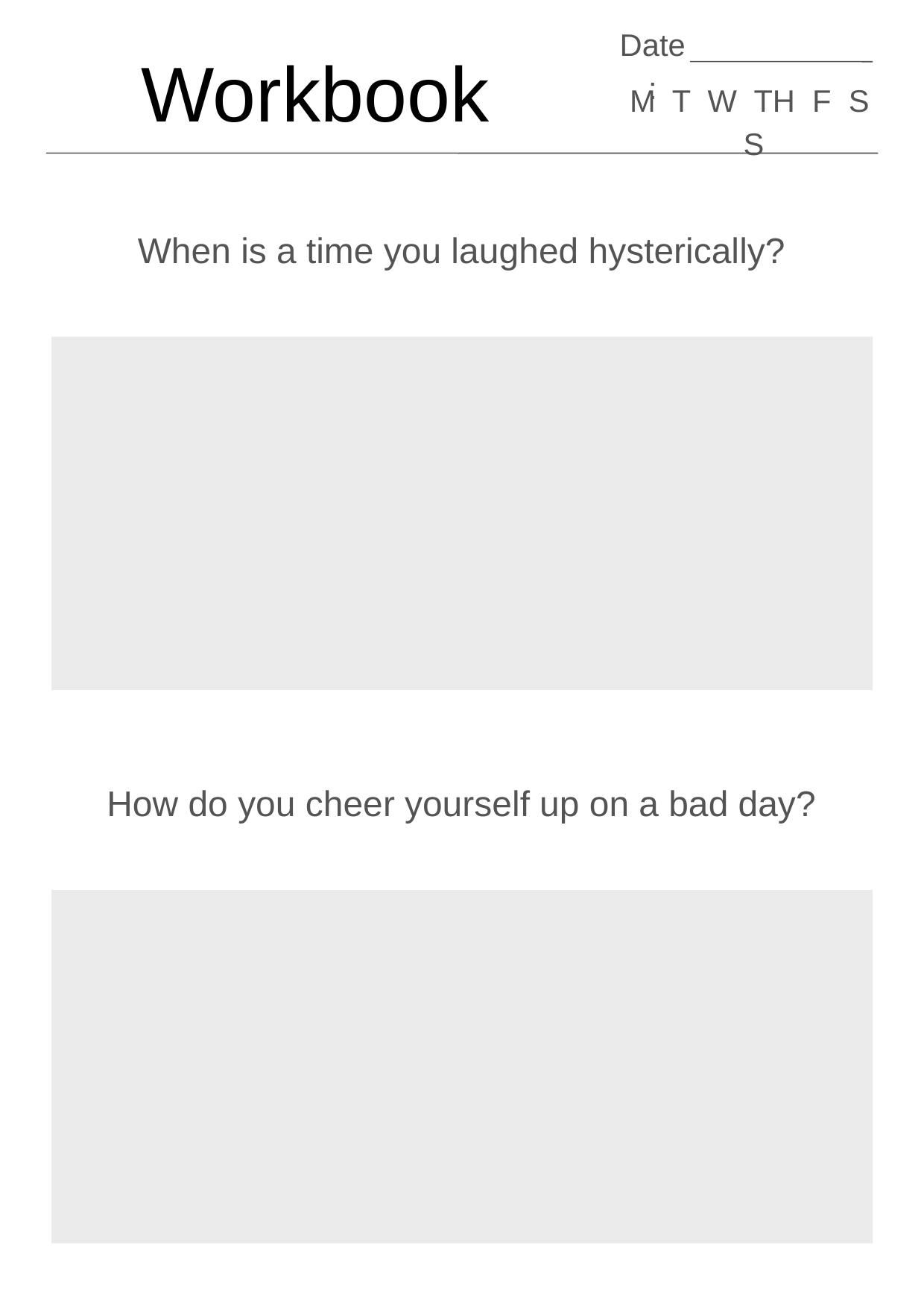

Date:
Workbook

M  T  W  TH  F  S  S

When is a time you laughed hysterically?

How do you cheer yourself up on a bad day?